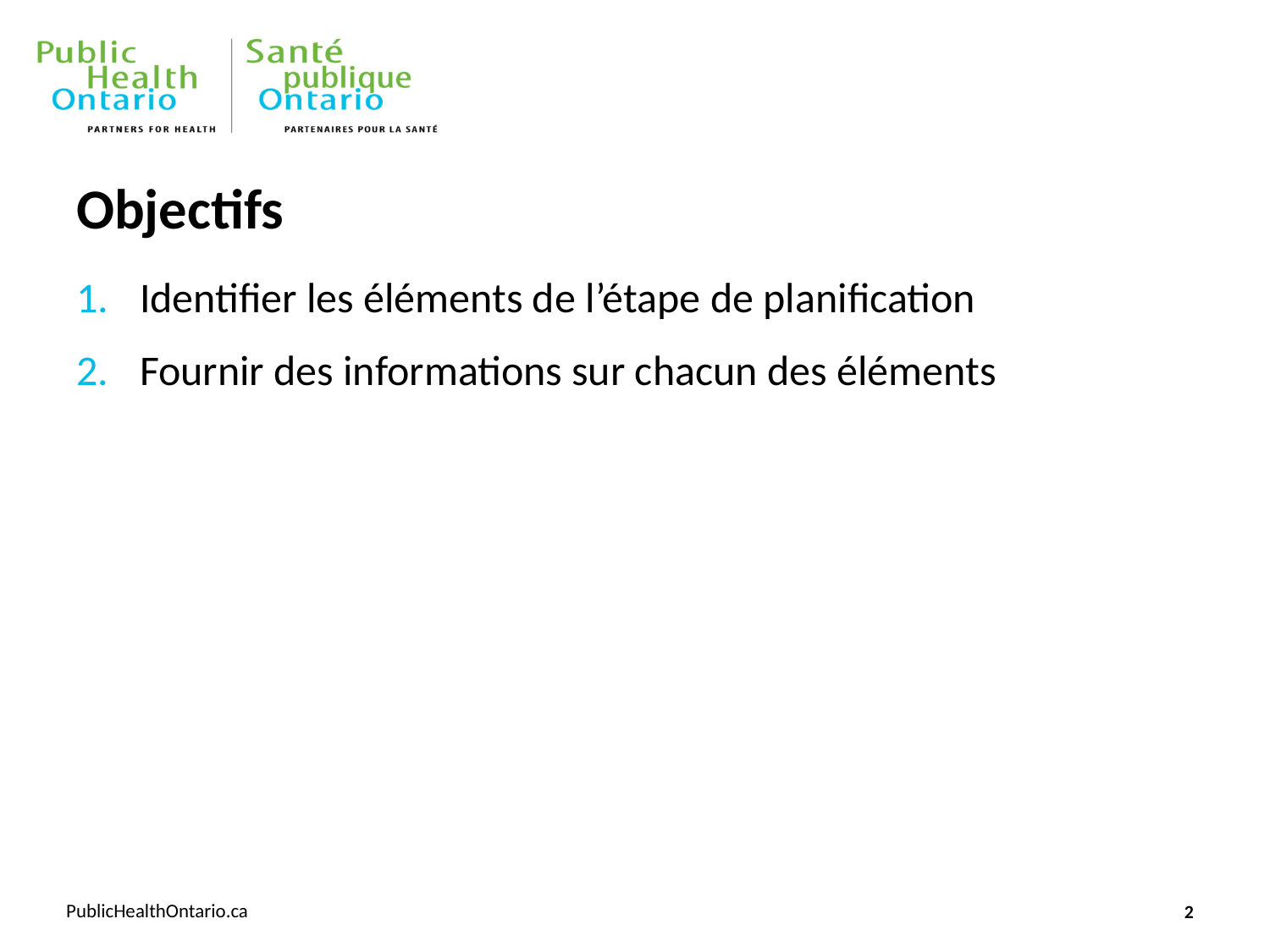

# Objectifs
Identifier les éléments de l’étape de planification
Fournir des informations sur chacun des éléments
2